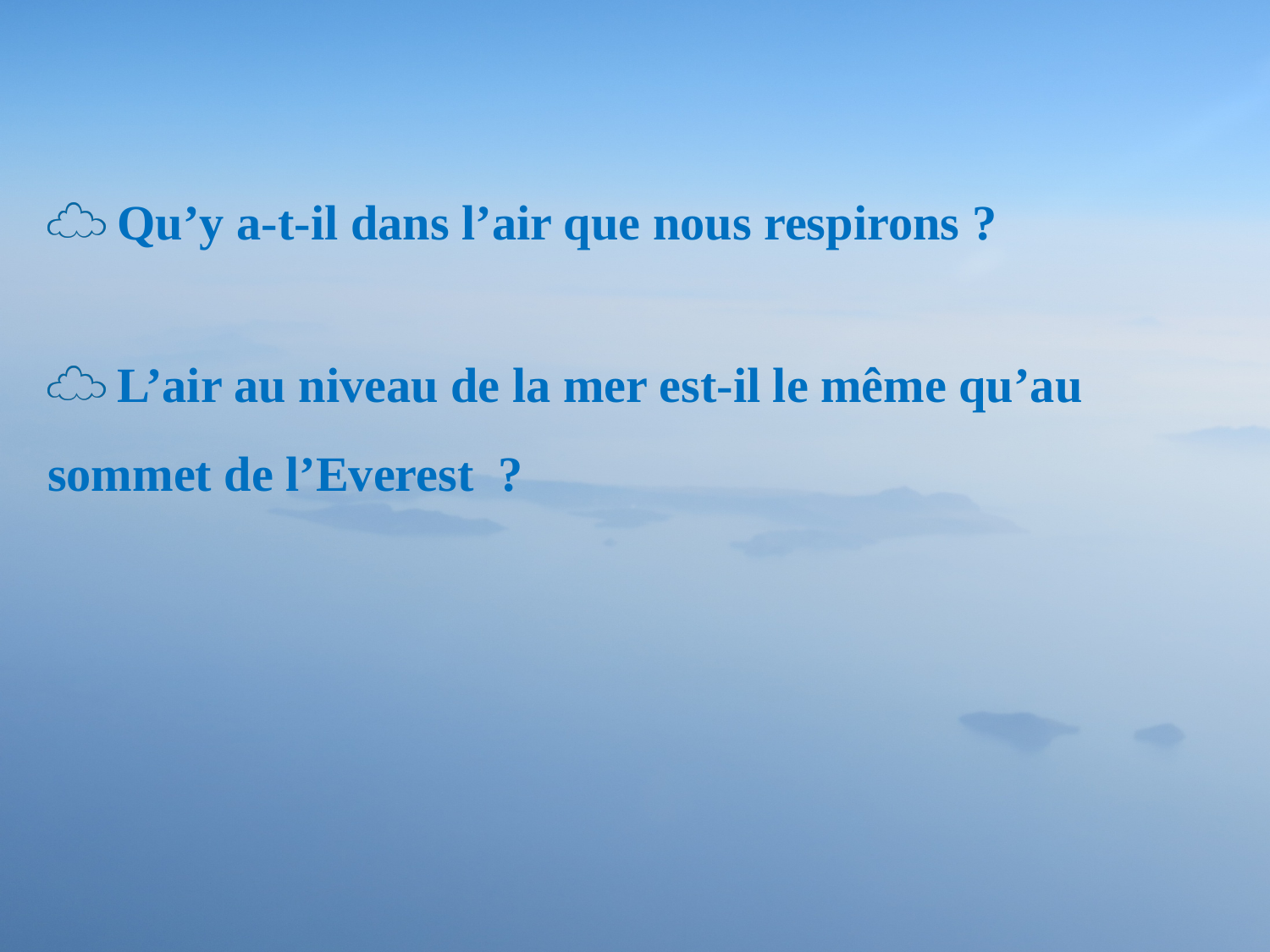

Qu’y a-t-il dans l’air que nous respirons ?
 L’air au niveau de la mer est-il le même qu’au sommet de l’Everest  ?